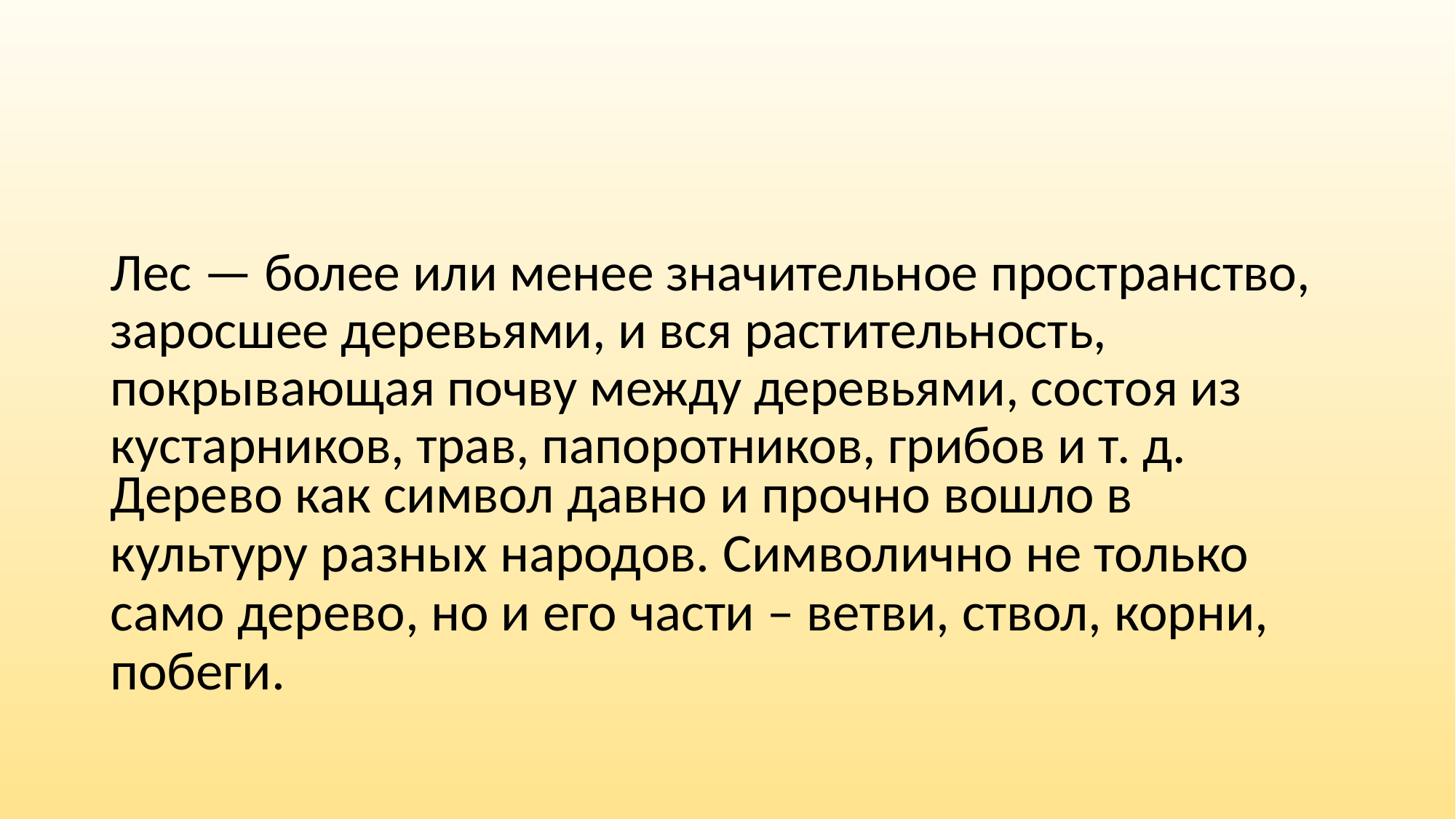

# Лес — более или менее значительное пространство, заросшее деревьями, и вся растительность, покрывающая почву между деревьями, состоя из кустарников, трав, папоротников, грибов и т. д.
Дерево как символ давно и прочно вошло в культуру разных народов. Символично не только само дерево, но и его части – ветви, ствол, корни, побеги.